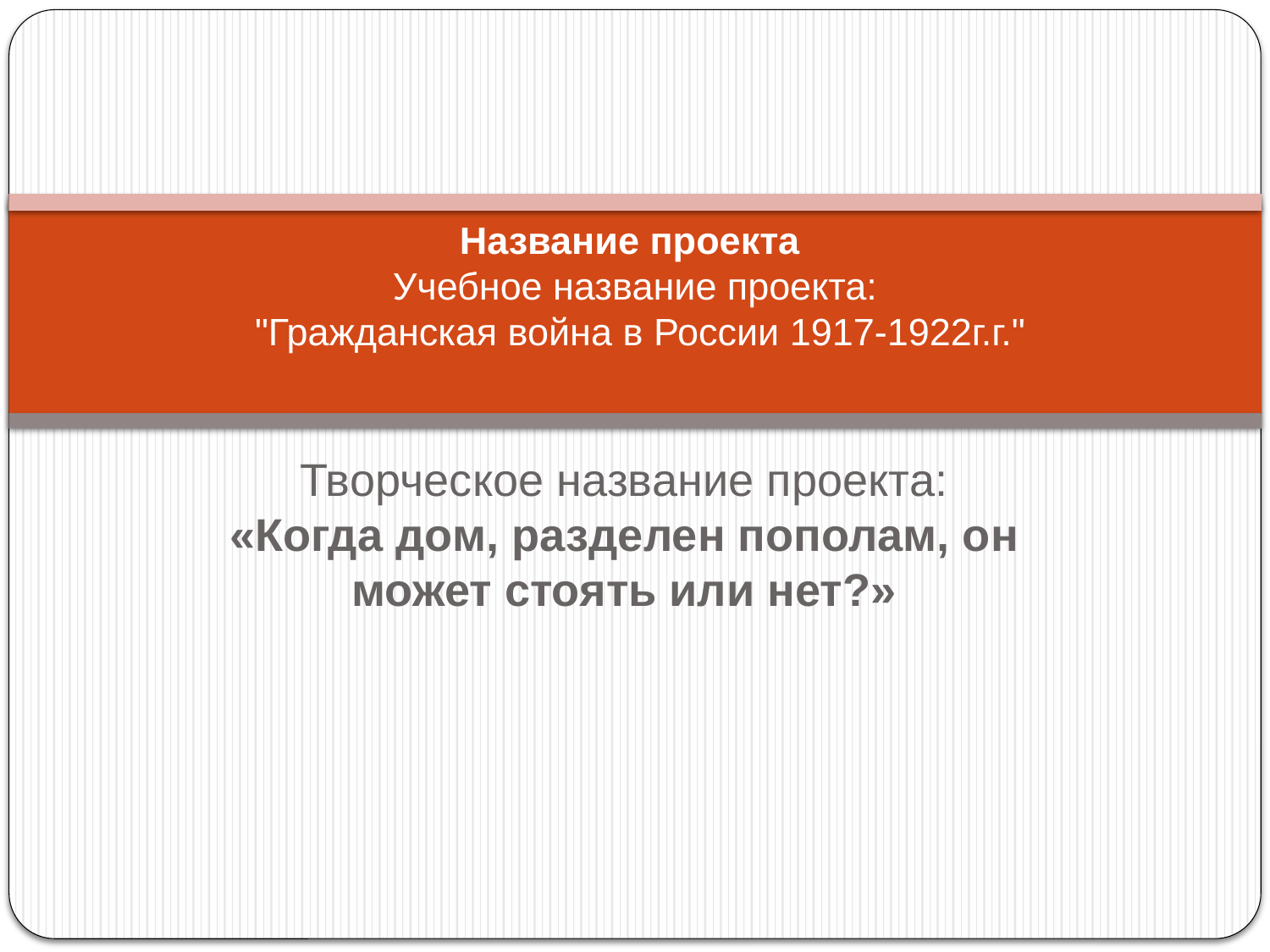

# Название проекта Учебное название проекта: "Гражданская война в России 1917-1922г.г."
Творческое название проекта:
«Когда дом, разделен пополам, он может стоять или нет?»